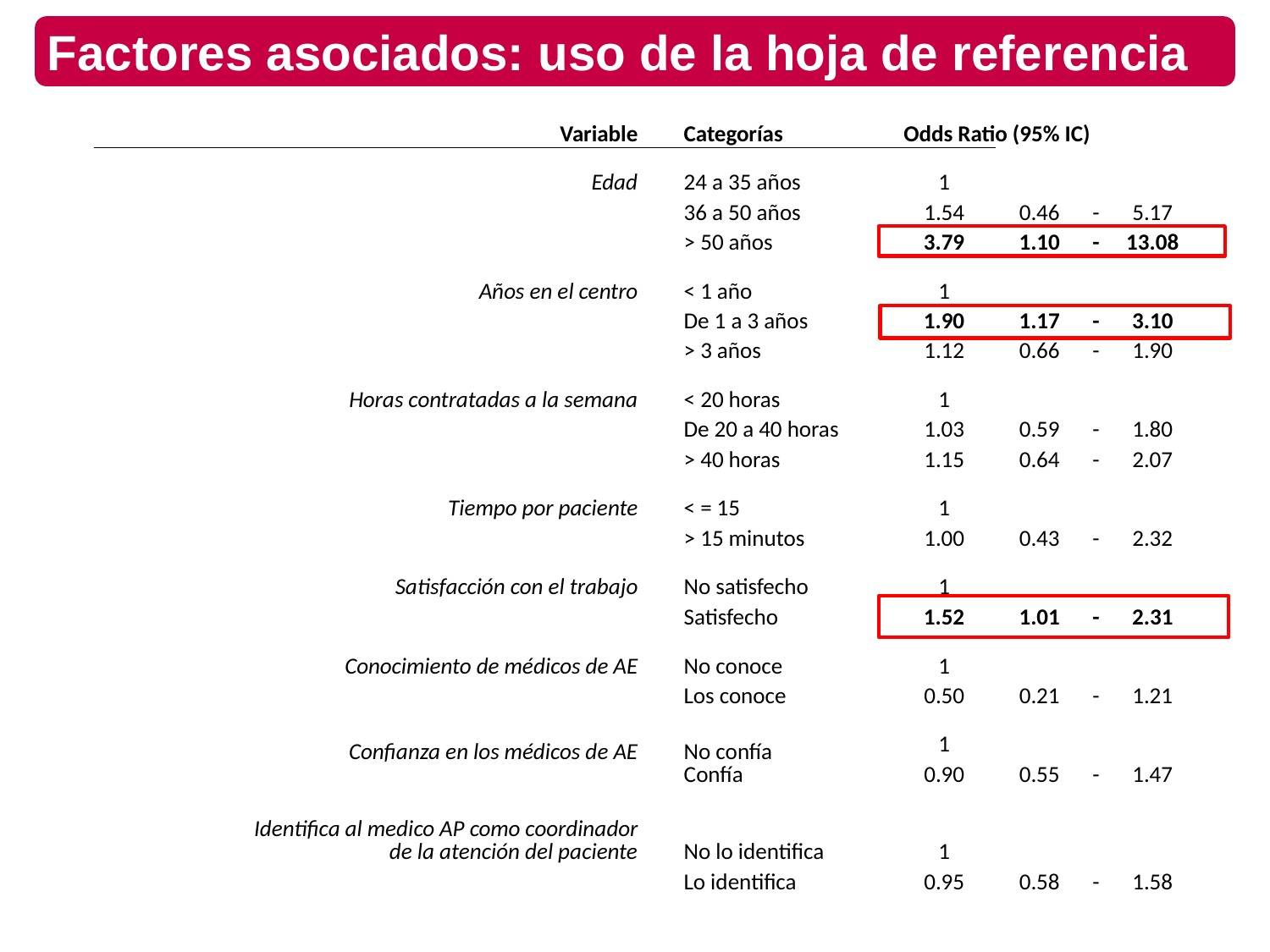

Factores asociados: uso de la hoja de referencia
| Variable |  | Categorías | Odds Ratio (95% IC) |  |  |  |
| --- | --- | --- | --- | --- | --- | --- |
|  |  |  |  |  |  |  |
| Edad |  | 24 a 35 años | 1 |  |  |  |
|  |  | 36 a 50 años | 1.54 | 0.46 | - | 5.17 |
|  |  | > 50 años | 3.79 | 1.10 | - | 13.08 |
|  |  |  |  |  |  |  |
| Años en el centro |  | < 1 año | 1 |  |  |  |
|  |  | De 1 a 3 años | 1.90 | 1.17 | - | 3.10 |
|  |  | > 3 años | 1.12 | 0.66 | - | 1.90 |
|  |  |  |  |  |  |  |
| Horas contratadas a la semana |  | < 20 horas | 1 |  |  |  |
|  |  | De 20 a 40 horas | 1.03 | 0.59 | - | 1.80 |
|  |  | > 40 horas | 1.15 | 0.64 | - | 2.07 |
|  |  |  |  |  |  |  |
| Tiempo por paciente |  | < = 15 | 1 |  |  |  |
|  |  | > 15 minutos | 1.00 | 0.43 | - | 2.32 |
|  |  |  |  |  |  |  |
| Satisfacción con el trabajo |  | No satisfecho | 1 |  |  |  |
|  |  | Satisfecho | 1.52 | 1.01 | - | 2.31 |
|  |  |  |  |  |  |  |
| Conocimiento de médicos de AE |  | No conoce | 1 |  |  |  |
|  |  | Los conoce | 0.50 | 0.21 | - | 1.21 |
|  |  |  |  |  |  |  |
| Confianza en los médicos de AE |  | No confía Confía | 1 |  |  |  |
|  |  |  | 0.90 | 0.55 | - | 1.47 |
|  |  |  |  |  |  |  |
| Identifica al medico AP como coordinador de la atención del paciente |  | No lo identifica | 1 |  |  |  |
|  |  | Lo identifica | 0.95 | 0.58 | - | 1.58 |